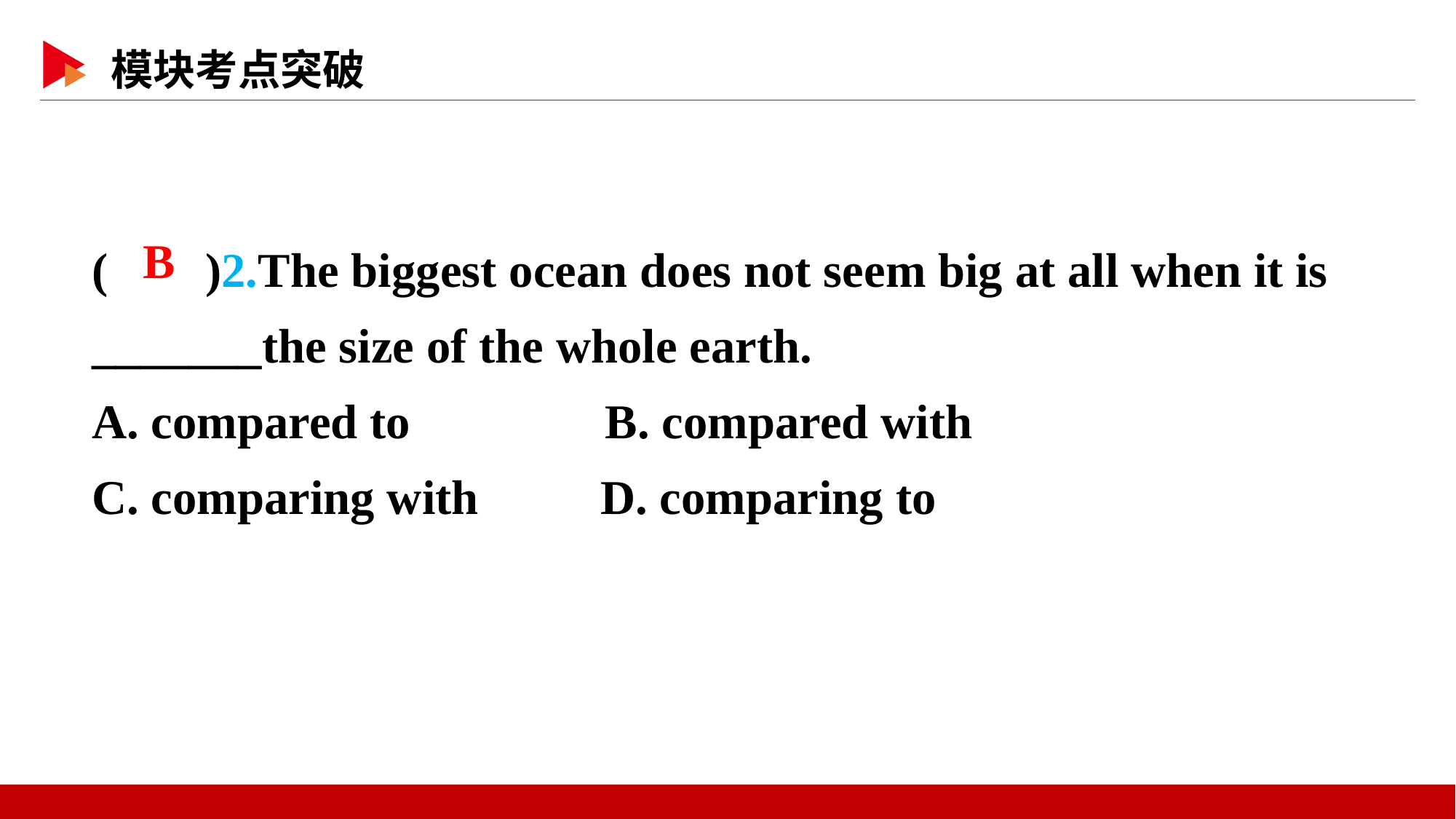

(        )2.The biggest ocean does not seem big at all when it is _______the size of the whole earth.
A. compared to                B. compared with
C. comparing with          D. comparing to

   B